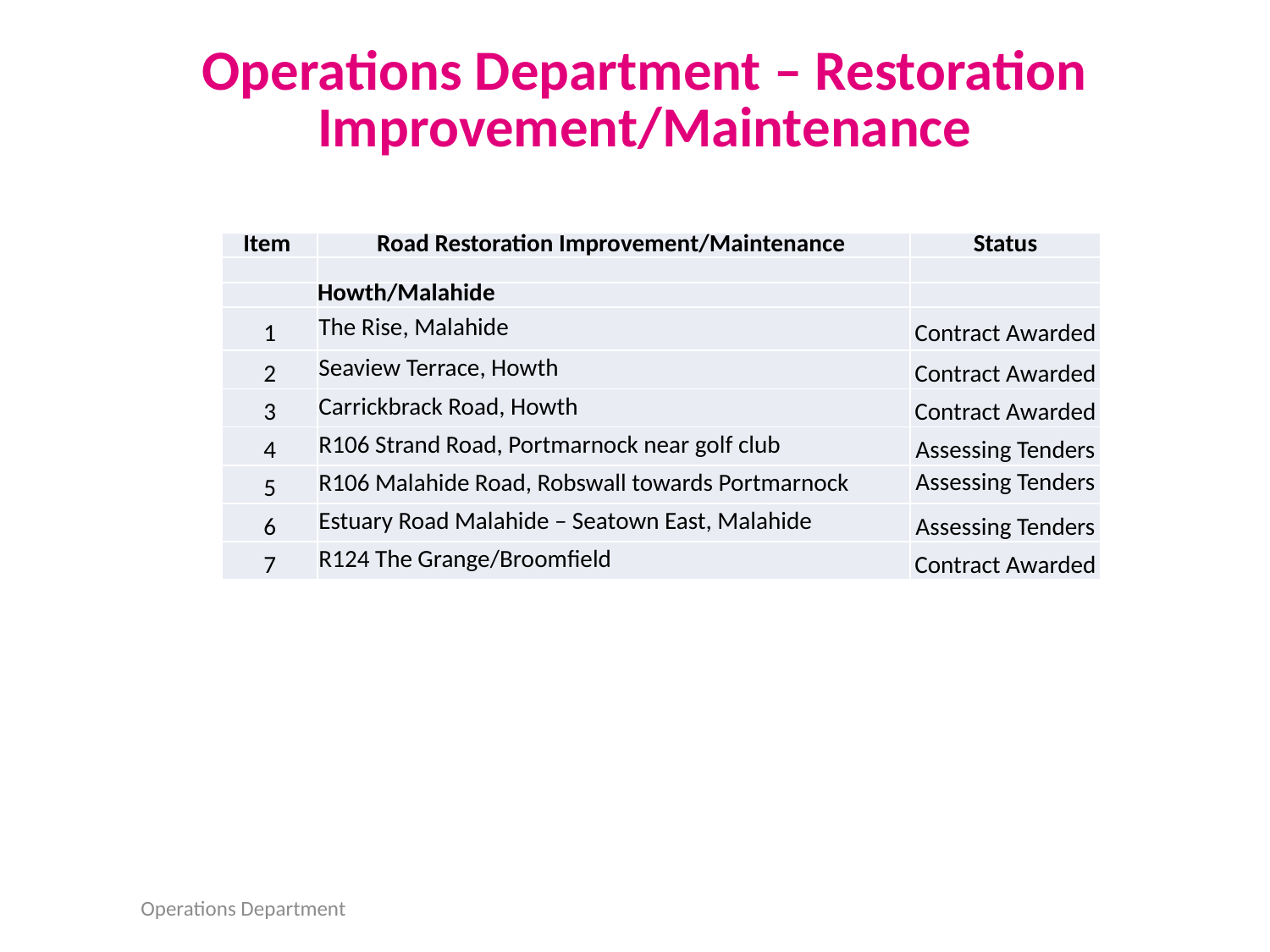

# Operations Department – Restoration Improvement/Maintenance
| Item | Road Restoration Improvement/Maintenance | Status |
| --- | --- | --- |
|  |  |  |
|  | Howth/Malahide |  |
| 1 | The Rise, Malahide | Contract Awarded |
| 2 | Seaview Terrace, Howth | Contract Awarded |
| 3 | Carrickbrack Road, Howth | Contract Awarded |
| 4 | R106 Strand Road, Portmarnock near golf club | Assessing Tenders |
| 5 | R106 Malahide Road, Robswall towards Portmarnock | Assessing Tenders |
| 6 | Estuary Road Malahide – Seatown East, Malahide | Assessing Tenders |
| 7 | R124 The Grange/Broomfield | Contract Awarded |
Operations Department